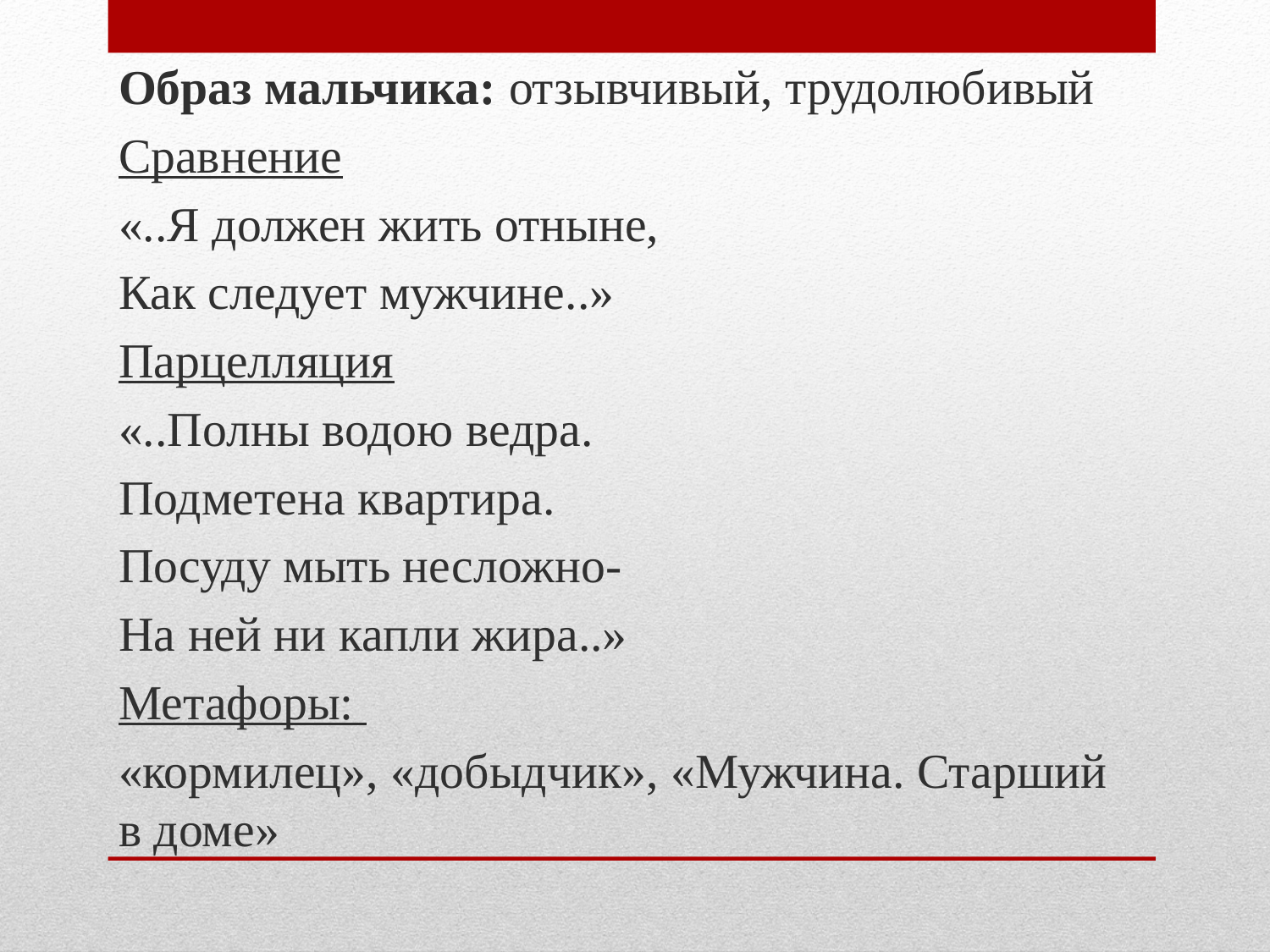

Образ мальчика: отзывчивый, трудолюбивый
Сравнение
«..Я должен жить отныне,
Как следует мужчине..»
Парцелляция
«..Полны водою ведра.
Подметена квартира.
Посуду мыть несложно-
На ней ни капли жира..»
Метафоры:
«кормилец», «добыдчик», «Мужчина. Старший в доме»